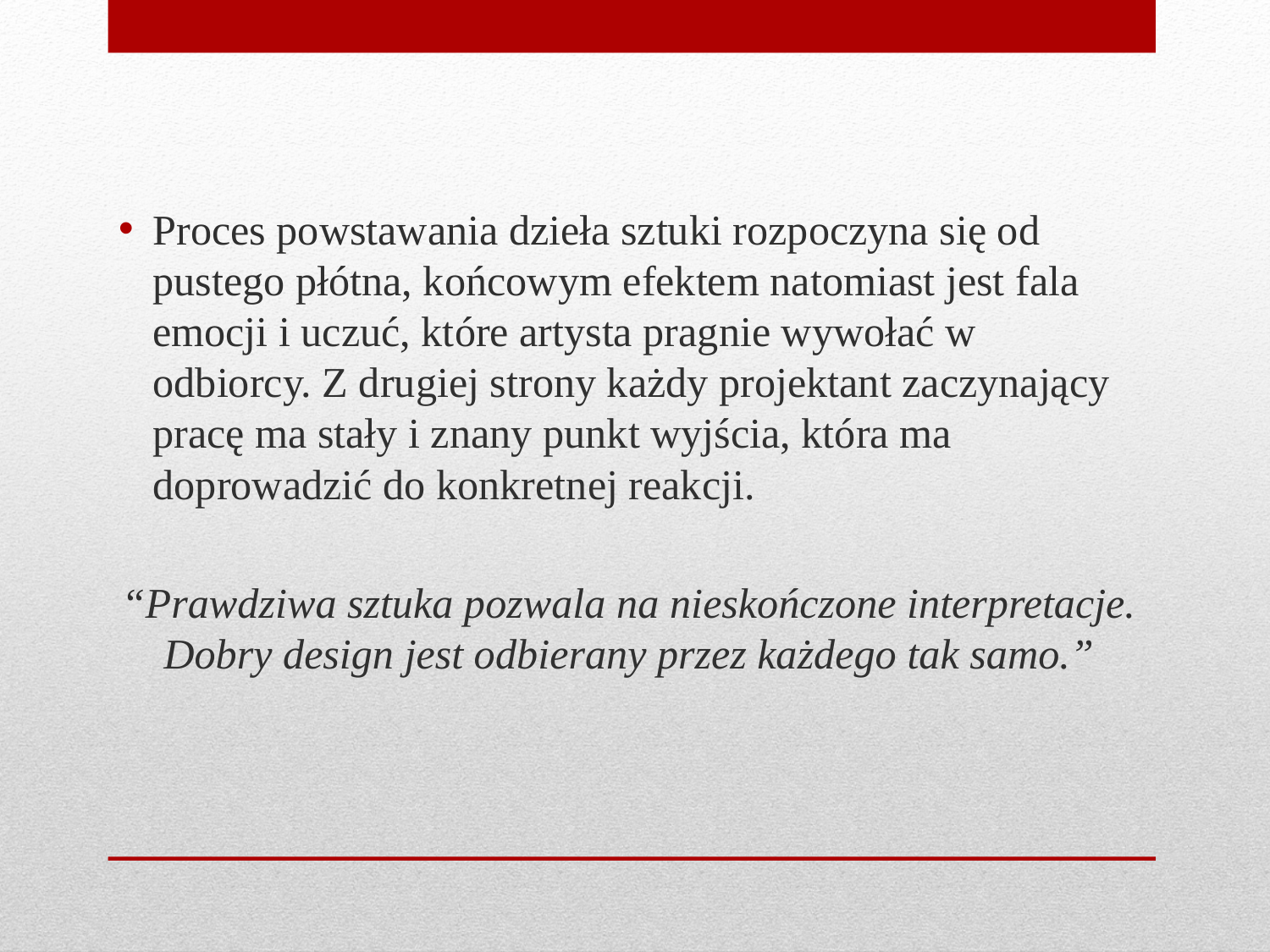

Proces powstawania dzieła sztuki rozpoczyna się od pustego płótna, końcowym efektem natomiast jest fala emocji i uczuć, które artysta pragnie wywołać w odbiorcy. Z drugiej strony każdy projektant zaczynający pracę ma stały i znany punkt wyjścia, która ma doprowadzić do konkretnej reakcji.

“Prawdziwa sztuka pozwala na nieskończone interpretacje. Dobry design jest odbierany przez każdego tak samo.”